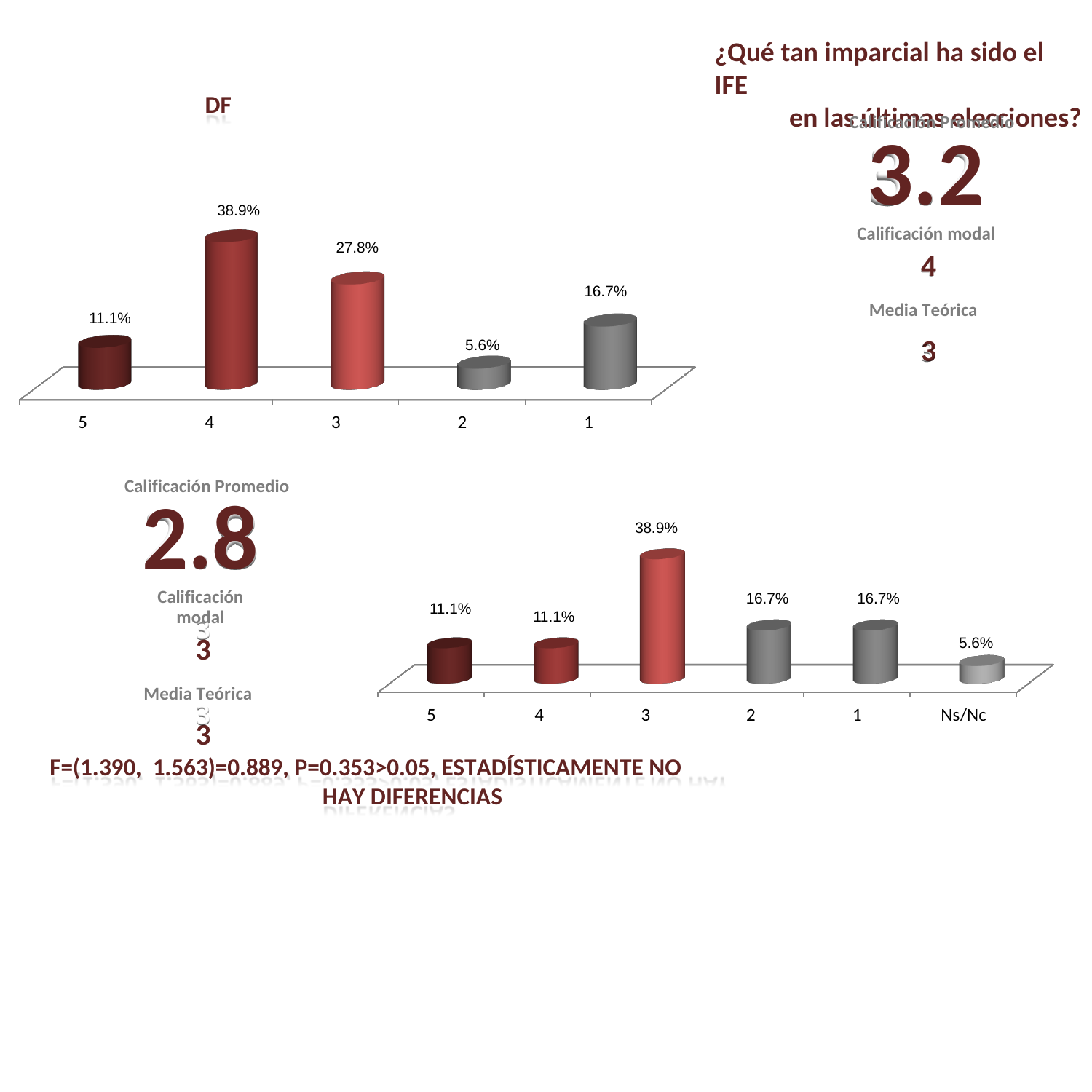

¿Qué tan imparcial ha sido el IFE
en las últimas elecciones?
DF

Calificación Promedio
3.2
Calificación modal
4

Media Teórica

3
38.9%

27.8%

16.7%
11.1%

5.6%

5
4
3
2
1

Calificación Promedio
2.8
Calificación modal
3

Media Teórica

3
38.9%

16.7%
16.7%
11.1%

11.1%
5.6%

5	4	3
2
1
Ns/Nc
F=(1.390,  1.563)=0.889, P=0.353>0.05, ESTADÍSTICAMENTE NO HAY DIFERENCIAS